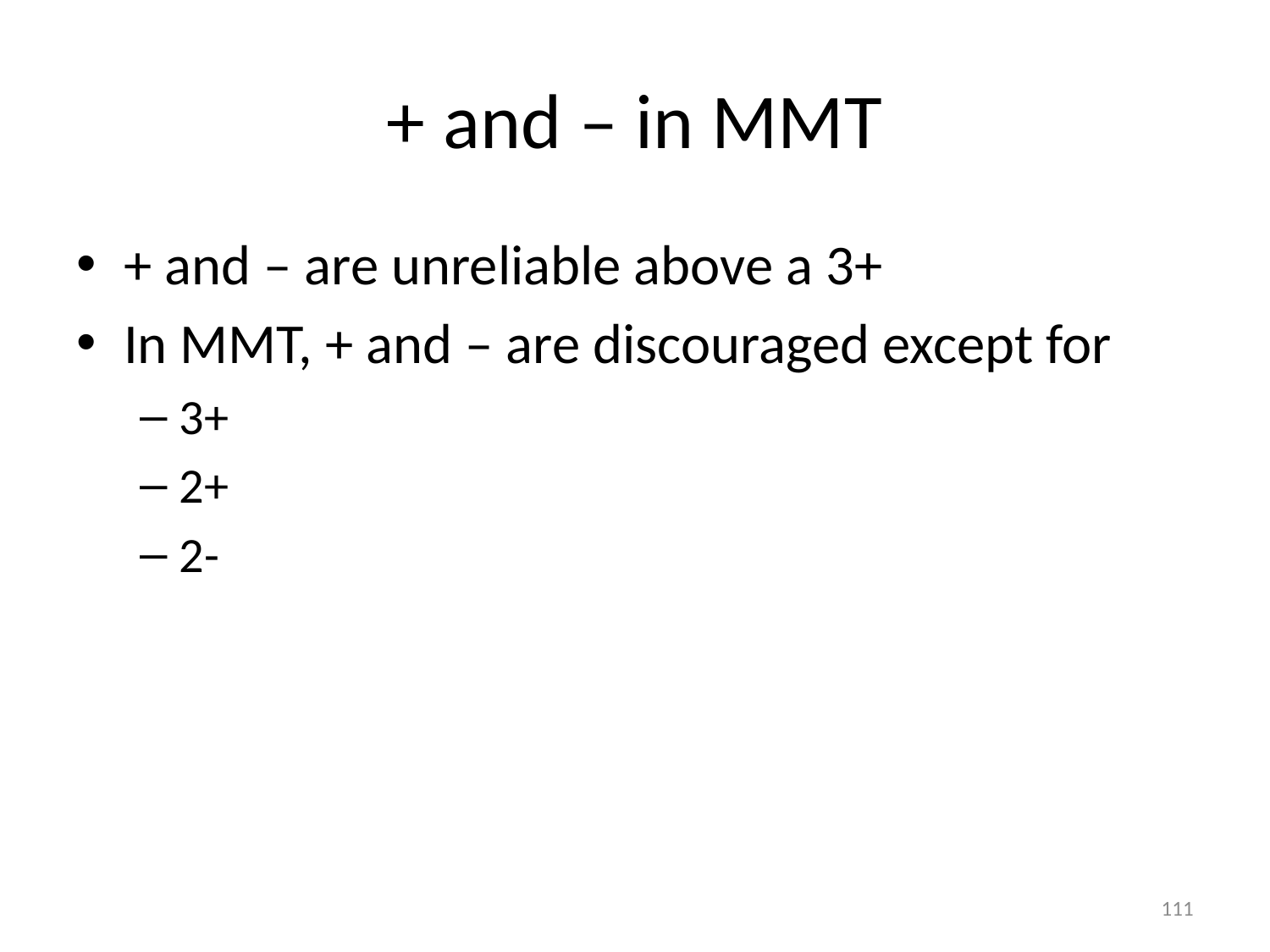

# + and – in MMT
+ and – are unreliable above a 3+
In MMT, + and – are discouraged except for
3+
2+
2-
111